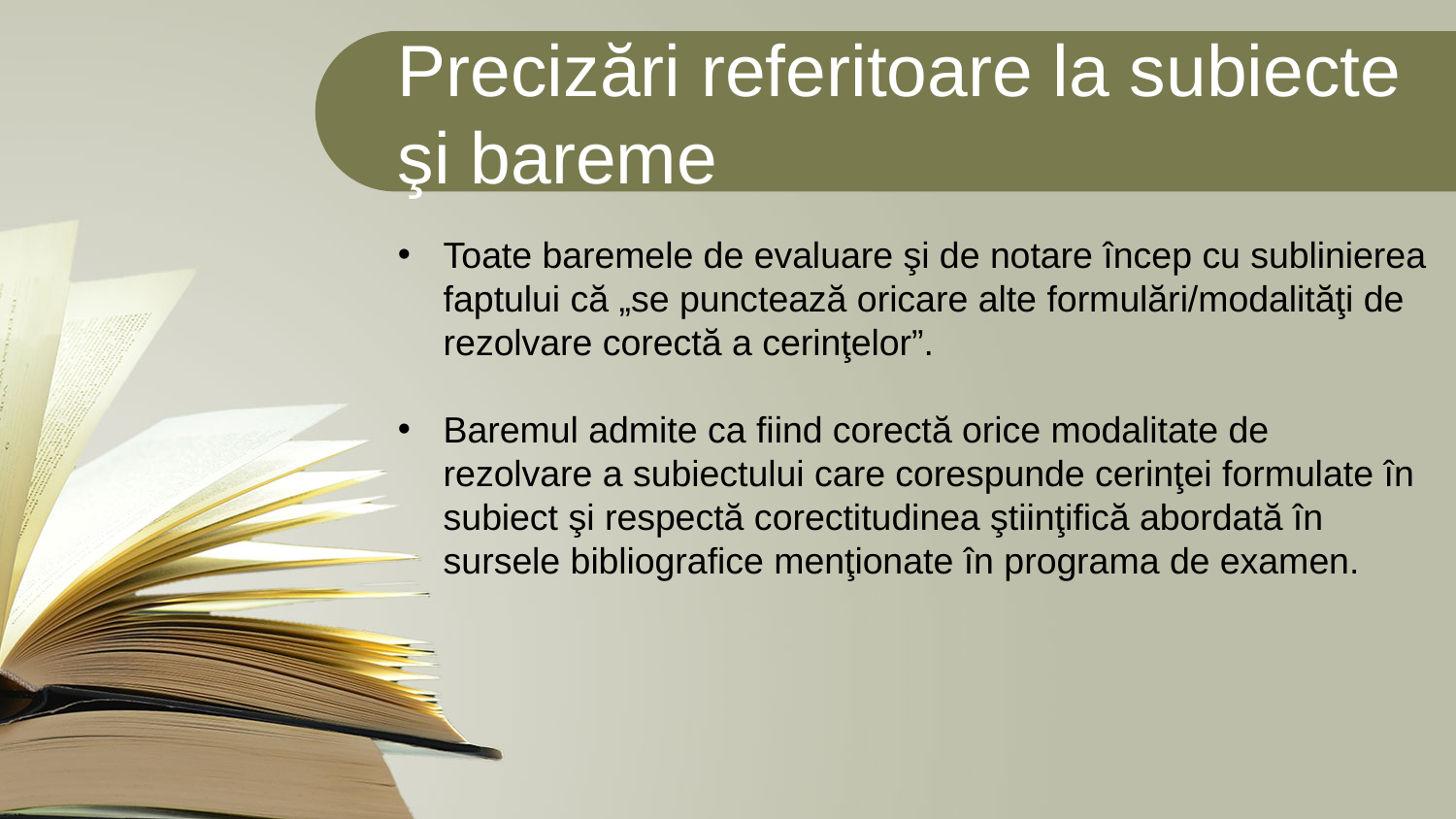

Precizări referitoare la subiecte şi bareme
Toate baremele de evaluare şi de notare încep cu sublinierea faptului că „se punctează oricare alte formulări/modalităţi de  rezolvare corectă a cerinţelor”.

Baremul admite ca fiind corectă orice modalitate de               rezolvare a subiectului care corespunde cerinţei formulate în subiect şi respectă corectitudinea ştiinţifică abordată în         sursele bibliografice menţionate în programa de examen.